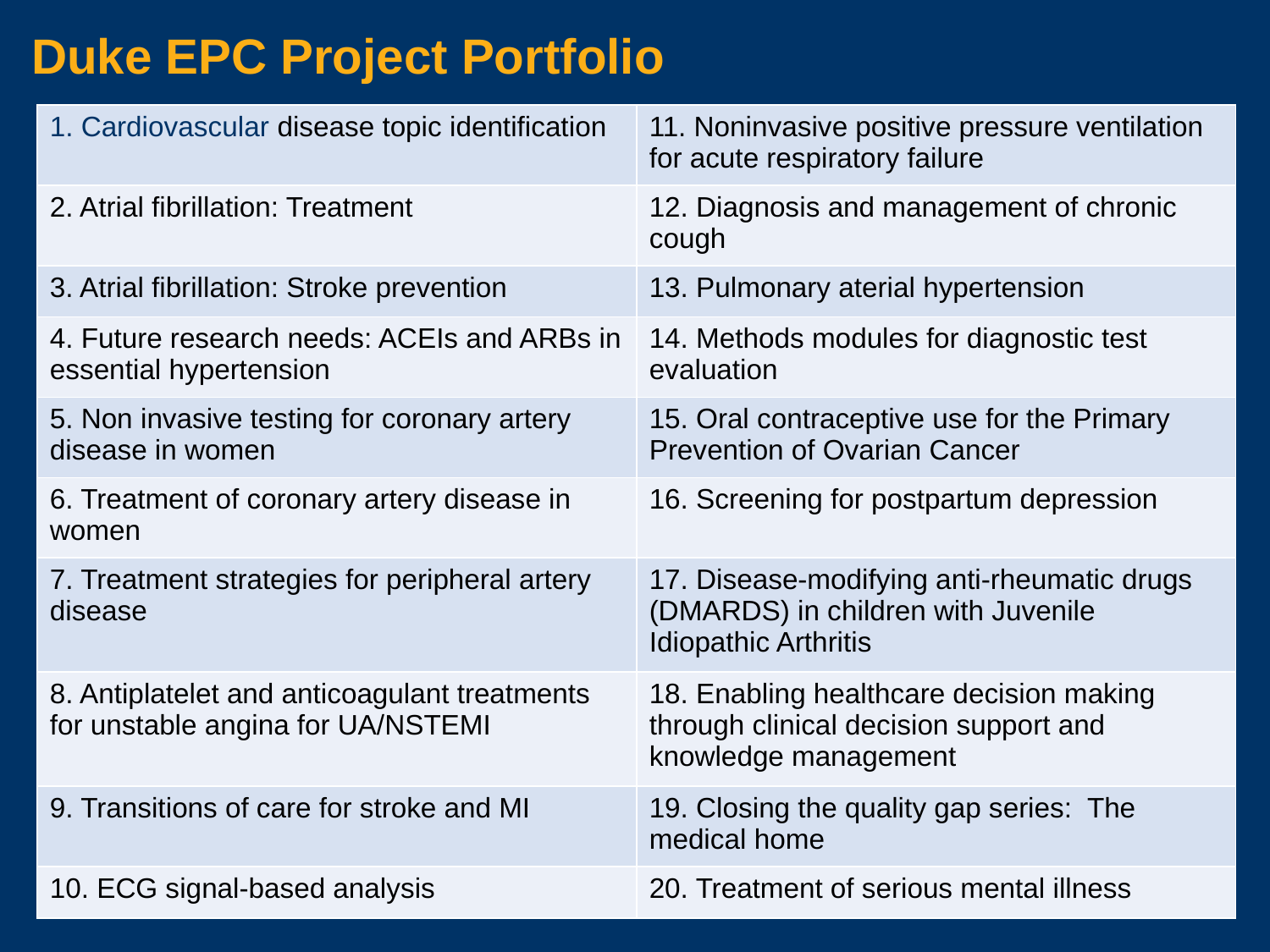

# Duke EPC Project Portfolio
| 1. Cardiovascular disease topic identification | 11. Noninvasive positive pressure ventilation for acute respiratory failure |
| --- | --- |
| 2. Atrial fibrillation: Treatment | 12. Diagnosis and management of chronic cough |
| 3. Atrial fibrillation: Stroke prevention | 13. Pulmonary aterial hypertension |
| 4. Future research needs: ACEIs and ARBs in essential hypertension | 14. Methods modules for diagnostic test evaluation |
| 5. Non invasive testing for coronary artery disease in women | 15. Oral contraceptive use for the Primary Prevention of Ovarian Cancer |
| 6. Treatment of coronary artery disease in women | 16. Screening for postpartum depression |
| 7. Treatment strategies for peripheral artery disease | 17. Disease-modifying anti-rheumatic drugs (DMARDS) in children with Juvenile Idiopathic Arthritis |
| 8. Antiplatelet and anticoagulant treatments for unstable angina for UA/NSTEMI | 18. Enabling healthcare decision making through clinical decision support and knowledge management |
| 9. Transitions of care for stroke and MI | 19. Closing the quality gap series: The medical home |
| 10. ECG signal-based analysis | 20. Treatment of serious mental illness |